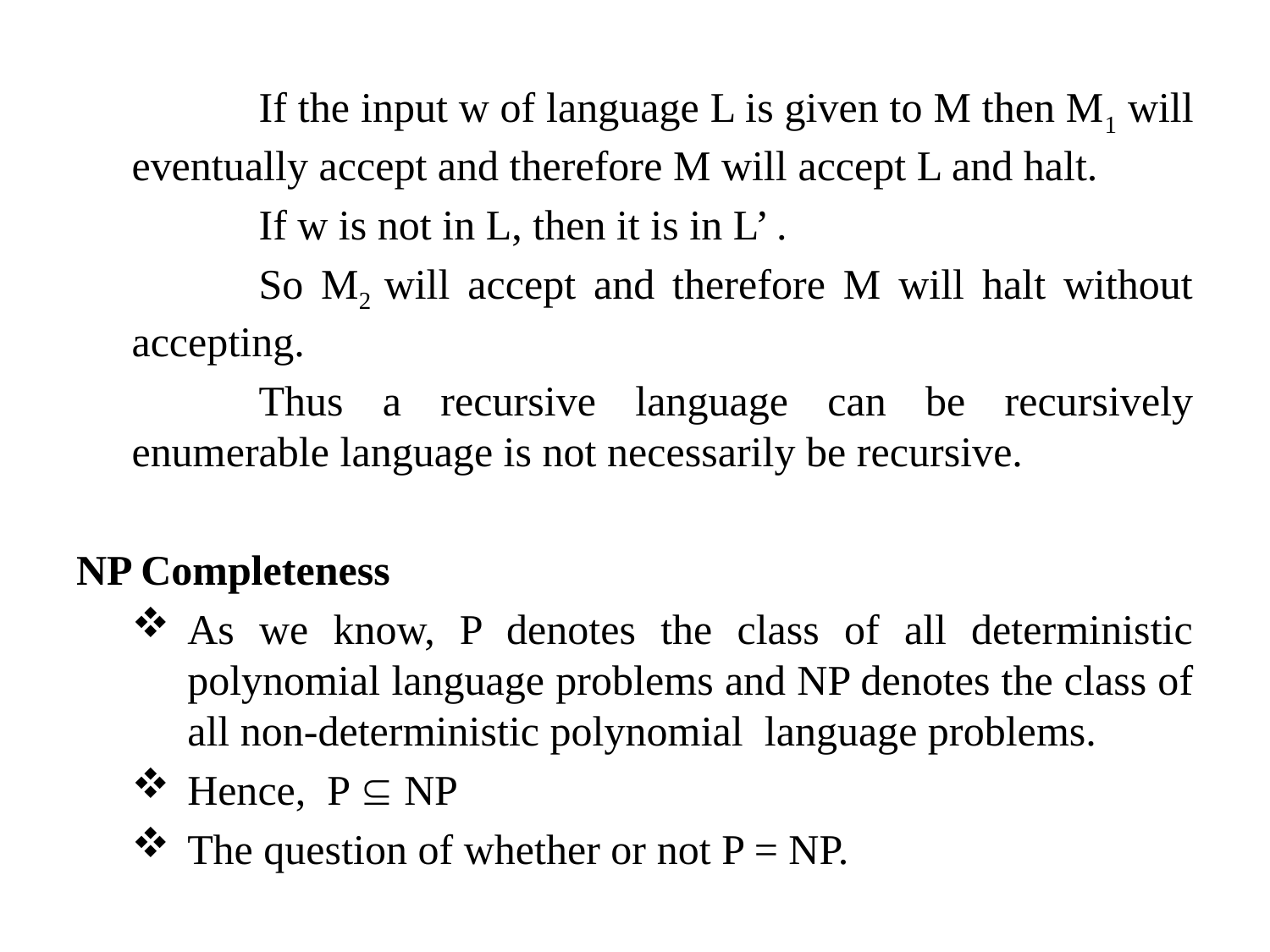

If the input w of language L is given to M then M1 will eventually accept and therefore M will accept L and halt.
		If w is not in L, then it is in L’ .
		So M2 will accept and therefore M will halt without accepting.
		Thus a recursive language can be recursively enumerable language is not necessarily be recursive.

NP Completeness
As we know, P denotes the class of all deterministic polynomial language problems and NP denotes the class of all non-deterministic polynomial  language problems.
Hence,  P ⊆ NP
The question of whether or not P = NP.